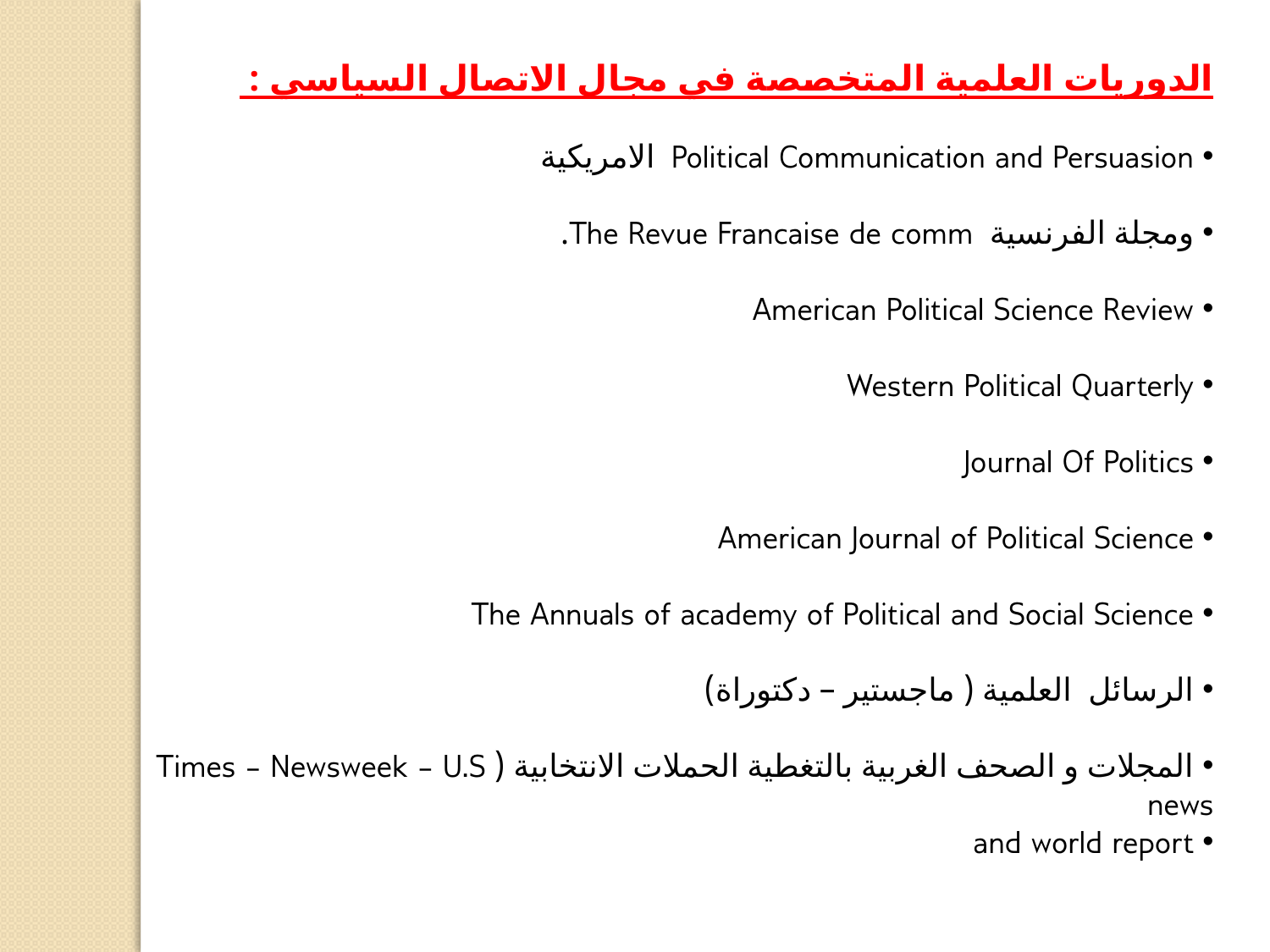

الدوريات العلمية المتخصصة في مجال الاتصال السياسي :

 Political Communication and Persuasion  الامريكية

 ومجلة الفرنسية  The Revue Francaise de comm.

 American Political Science Review

 Western Political Quarterly

 Journal Of Politics

 American Journal of Political Science

 The Annuals of academy of Political and Social Science

 الرسائل  العلمية ( ماجستير – دكتوراة)

 المجلات و الصحف الغربية بالتغطية الحملات الانتخابية ( Times – Newsweek – U.S news
 and world report